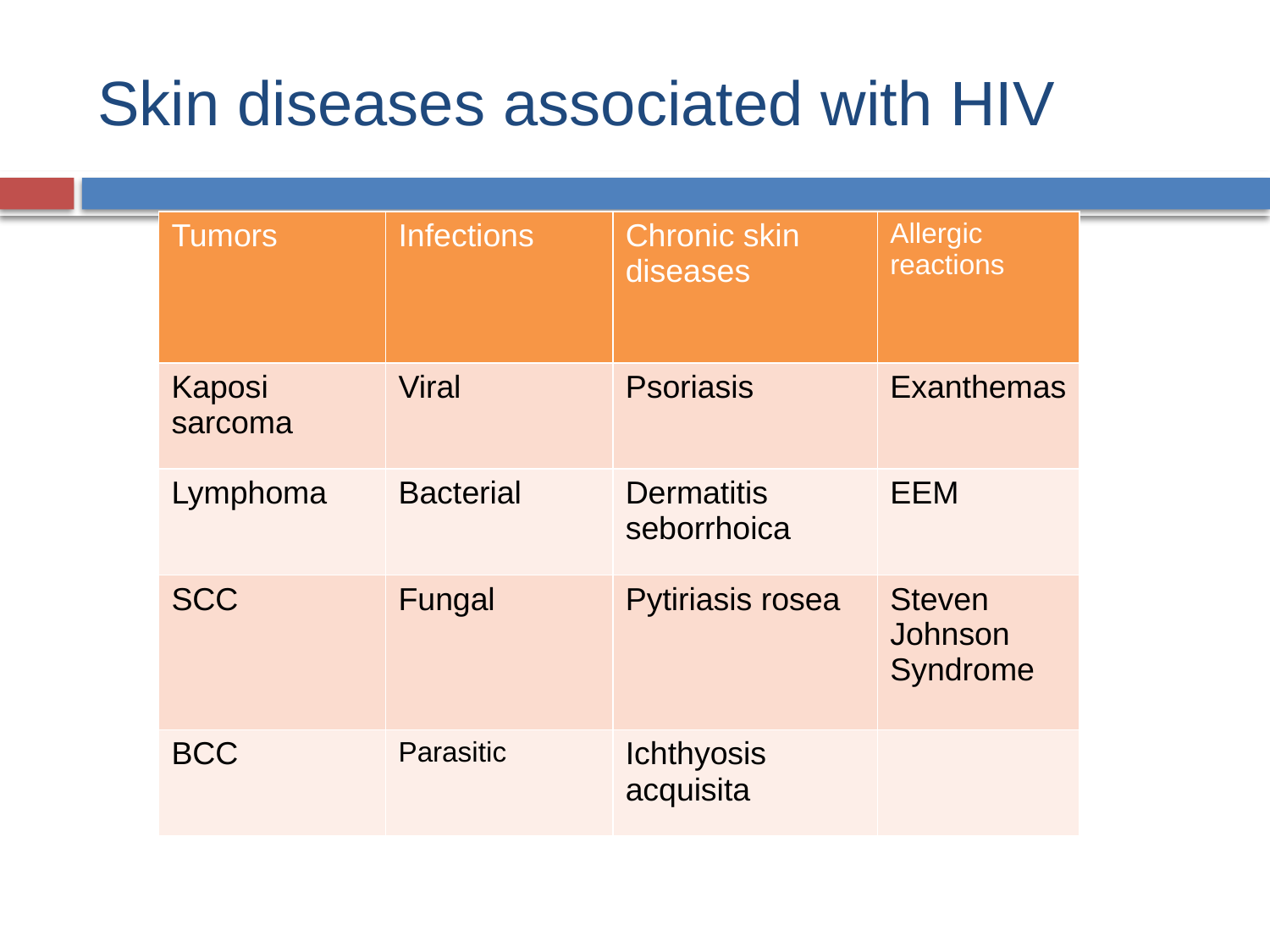

# Skin diseases associated with HIV
| Tumors | Infections | Chronic skin diseases | Allergic reactions |
| --- | --- | --- | --- |
| Kaposi sarcoma | Viral | Psoriasis | Exanthemas |
| Lymphoma | Bacterial | Dermatitis seborrhoica | ЕЕМ |
| SCC | Fungal | Pytiriasis rosea | Steven Johnson Syndrome |
| BCC | Parasitic | Ichthyosis acquisita |  |